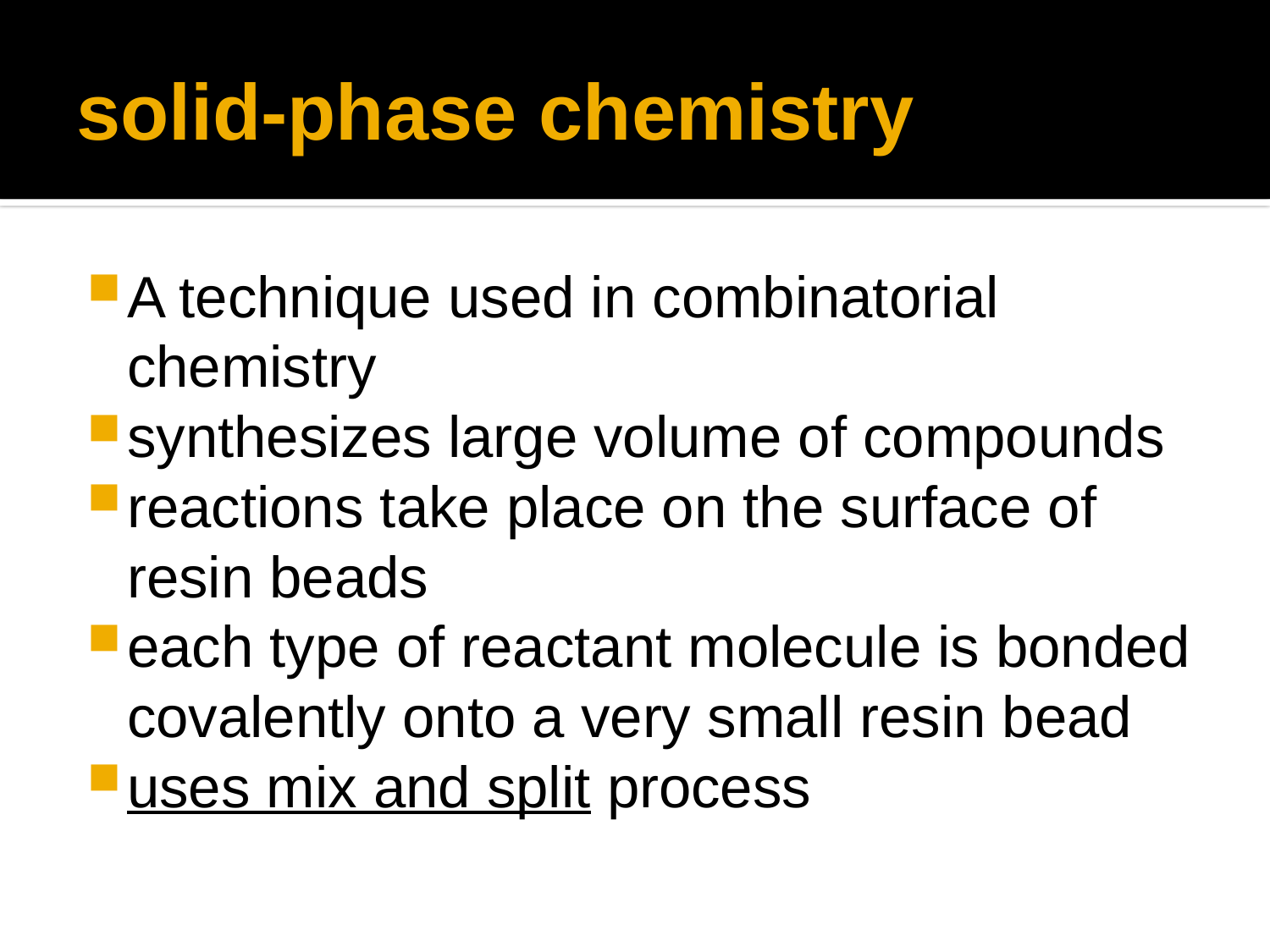

# solid-phase chemistry
A technique used in combinatorial chemistry
synthesizes large volume of compounds
reactions take place on the surface of resin beads
each type of reactant molecule is bonded covalently onto a very small resin bead
uses mix and split process